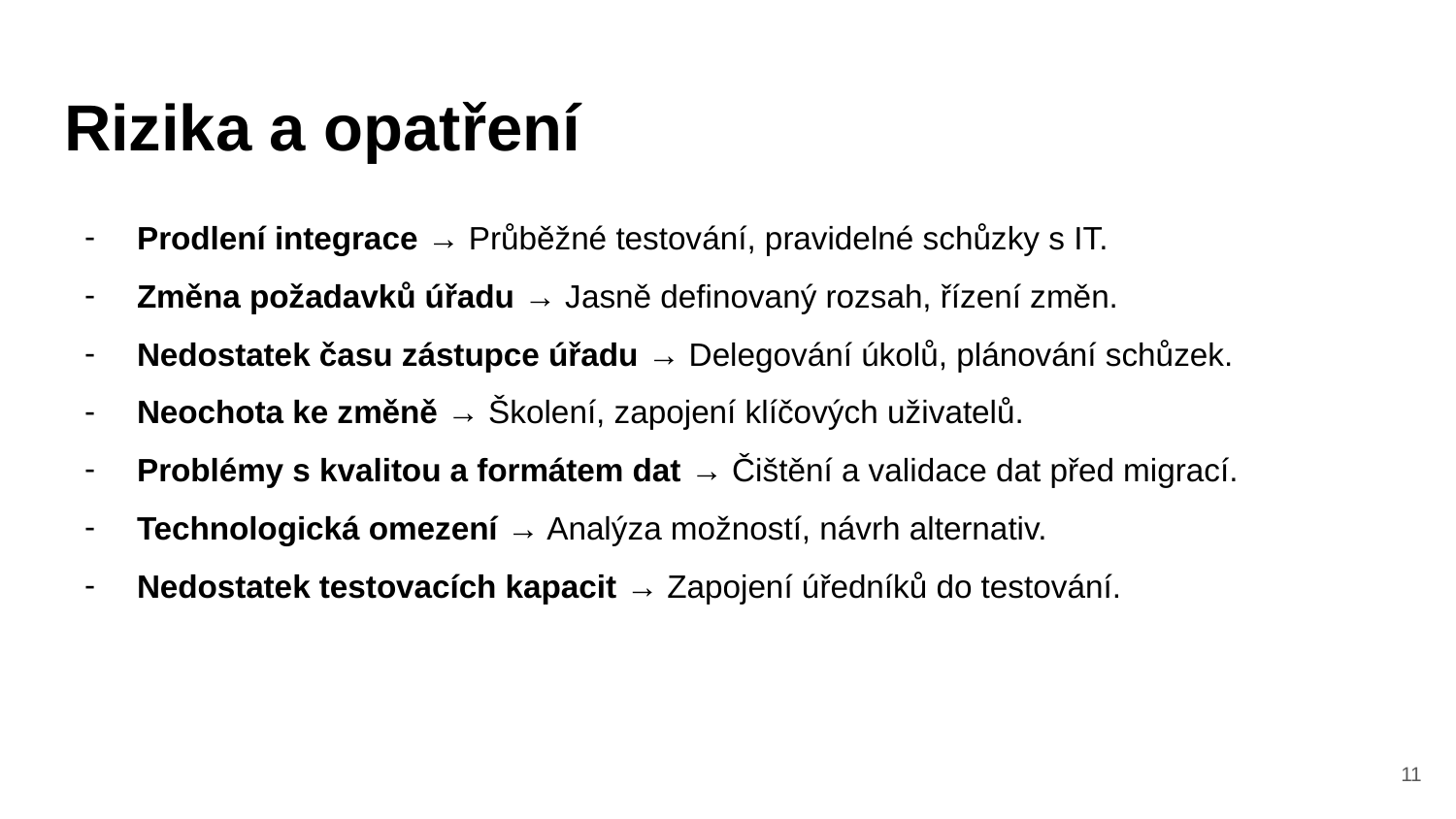

# Rizika a opatření
Prodlení integrace → Průběžné testování, pravidelné schůzky s IT.
Změna požadavků úřadu → Jasně definovaný rozsah, řízení změn.
Nedostatek času zástupce úřadu → Delegování úkolů, plánování schůzek.
Neochota ke změně → Školení, zapojení klíčových uživatelů.
Problémy s kvalitou a formátem dat → Čištění a validace dat před migrací.
Technologická omezení → Analýza možností, návrh alternativ.
Nedostatek testovacích kapacit → Zapojení úředníků do testování.

11